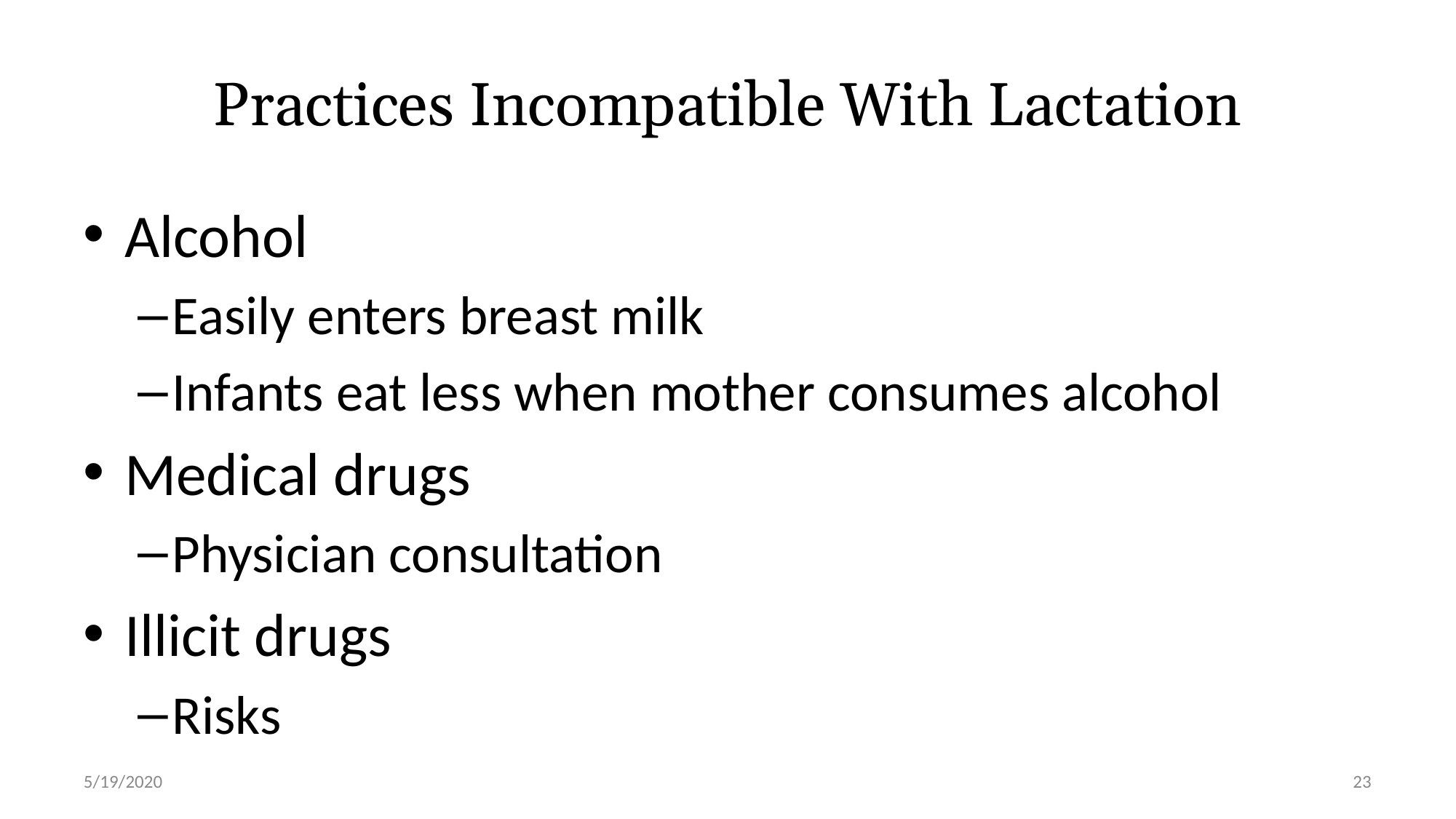

# Practices Incompatible With Lactation
Alcohol
Easily enters breast milk
Infants eat less when mother consumes alcohol
Medical drugs
Physician consultation
Illicit drugs
Risks
5/19/2020
23